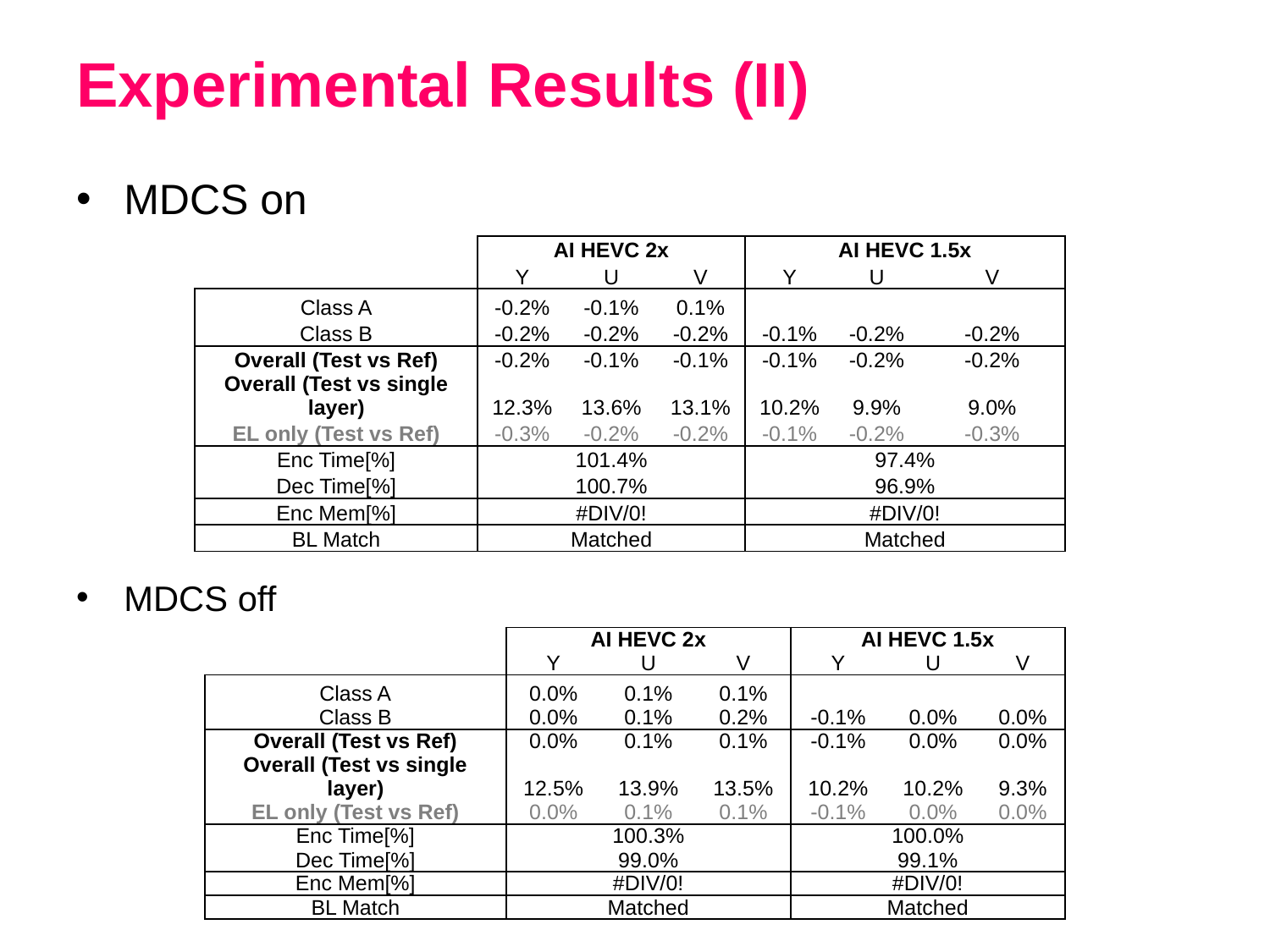

Experimental Results (II)
MDCS on

MDCS off
|  | AI HEVC 2x |  |  | AI HEVC 1.5x |  |  |
| --- | --- | --- | --- | --- | --- | --- |
|  | Y | U | V | Y | U | V |
| Class A | -0.2% | -0.1% | 0.1% |  |  |  |
| Class B | -0.2% | -0.2% | -0.2% | -0.1% | -0.2% | -0.2% |
| Overall (Test vs Ref) | -0.2% | -0.1% | -0.1% | -0.1% | -0.2% | -0.2% |
| Overall (Test vs single layer) | 12.3% | 13.6% | 13.1% | 10.2% | 9.9% | 9.0% |
| EL only (Test vs Ref) | -0.3% | -0.2% | -0.2% | -0.1% | -0.2% | -0.3% |
| Enc Time[%] | 101.4% |  |  | 97.4% |  |  |
| Dec Time[%] | 100.7% |  |  | 96.9% |  |  |
| Enc Mem[%] | #DIV/0! |  |  | #DIV/0! |  |  |
| BL Match | Matched |  |  | Matched |  |  |
|  | AI HEVC 2x |  |  | AI HEVC 1.5x |  |  |
| --- | --- | --- | --- | --- | --- | --- |
|  | Y | U | V | Y | U | V |
| Class A | 0.0% | 0.1% | 0.1% |  |  |  |
| Class B | 0.0% | 0.1% | 0.2% | -0.1% | 0.0% | 0.0% |
| Overall (Test vs Ref) | 0.0% | 0.1% | 0.1% | -0.1% | 0.0% | 0.0% |
| Overall (Test vs single layer) | 12.5% | 13.9% | 13.5% | 10.2% | 10.2% | 9.3% |
| EL only (Test vs Ref) | 0.0% | 0.1% | 0.1% | -0.1% | 0.0% | 0.0% |
| Enc Time[%] | 100.3% |  |  | 100.0% |  |  |
| Dec Time[%] | 99.0% |  |  | 99.1% |  |  |
| Enc Mem[%] | #DIV/0! |  |  | #DIV/0! |  |  |
| BL Match | Matched |  |  | Matched |  |  |